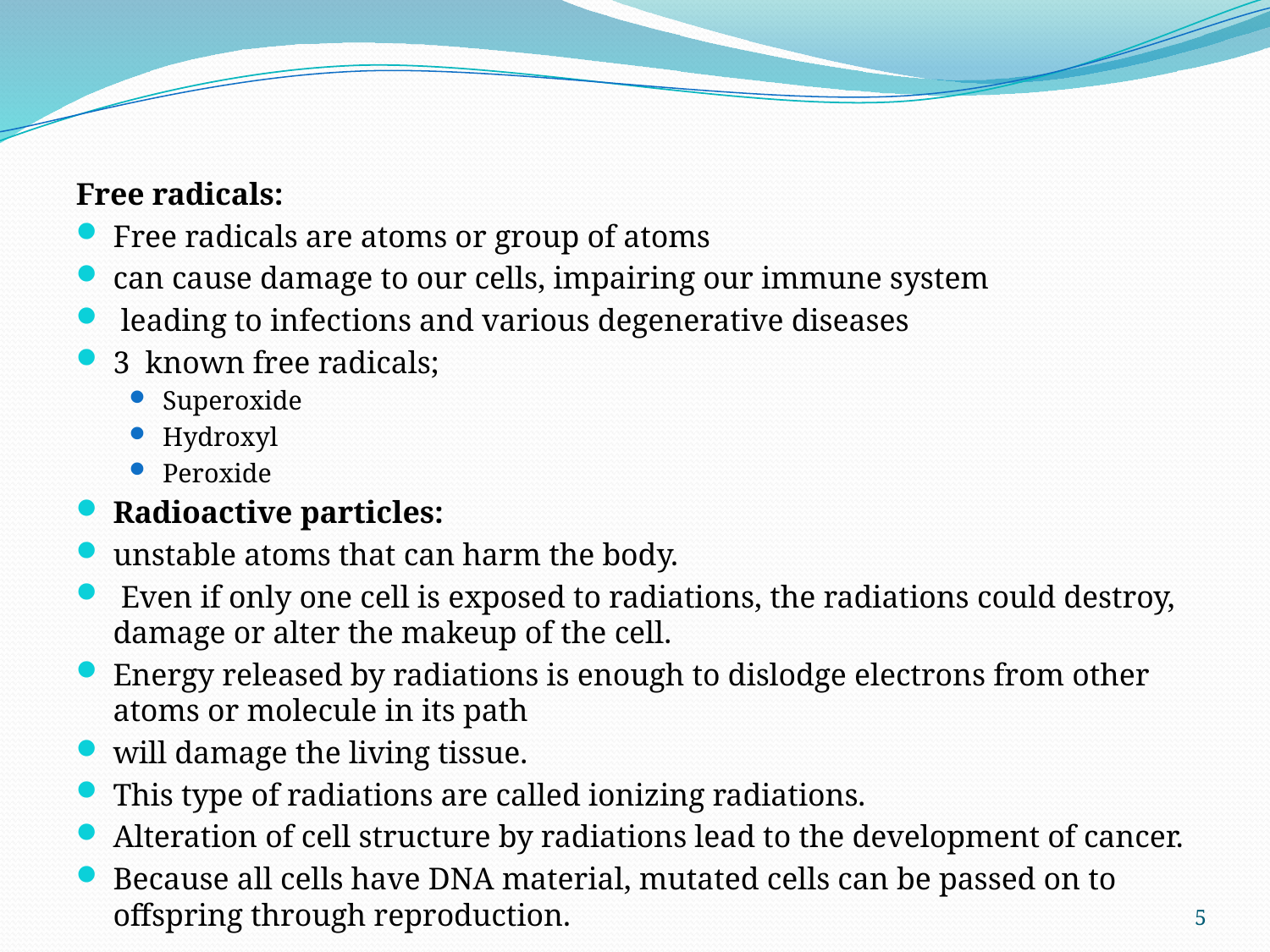

#

Free radicals:
Free radicals are atoms or group of atoms
can cause damage to our cells, impairing our immune system
 leading to infections and various degenerative diseases
3  known free radicals;
Superoxide
Hydroxyl
Peroxide
Radioactive particles:
unstable atoms that can harm the body.
 Even if only one cell is exposed to radiations, the radiations could destroy, damage or alter the makeup of the cell.
Energy released by radiations is enough to dislodge electrons from other atoms or molecule in its path
will damage the living tissue.
This type of radiations are called ionizing radiations.
Alteration of cell structure by radiations lead to the development of cancer.
Because all cells have DNA material, mutated cells can be passed on to offspring through reproduction.

5